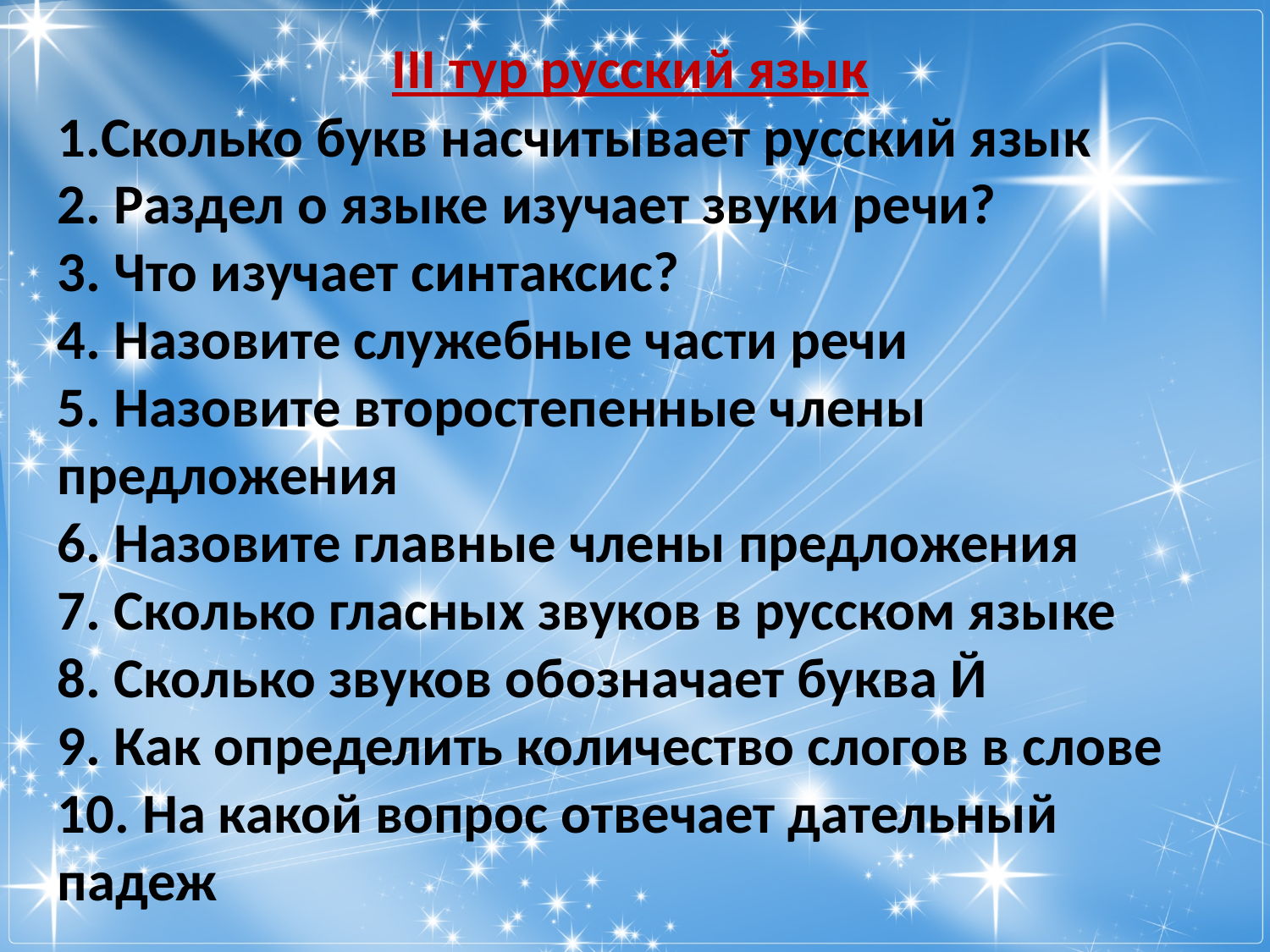

ІІІ тур русский язык
1.Сколько букв насчитывает русский язык
2. Раздел о языке изучает звуки речи?
3. Что изучает синтаксис?
4. Назовите служебные части речи
5. Назовите второстепенные члены предложения
6. Назовите главные члены предложения
7. Сколько гласных звуков в русском языке
8. Сколько звуков обозначает буква Й
9. Как определить количество слогов в слове 10. На какой вопрос отвечает дательный падеж